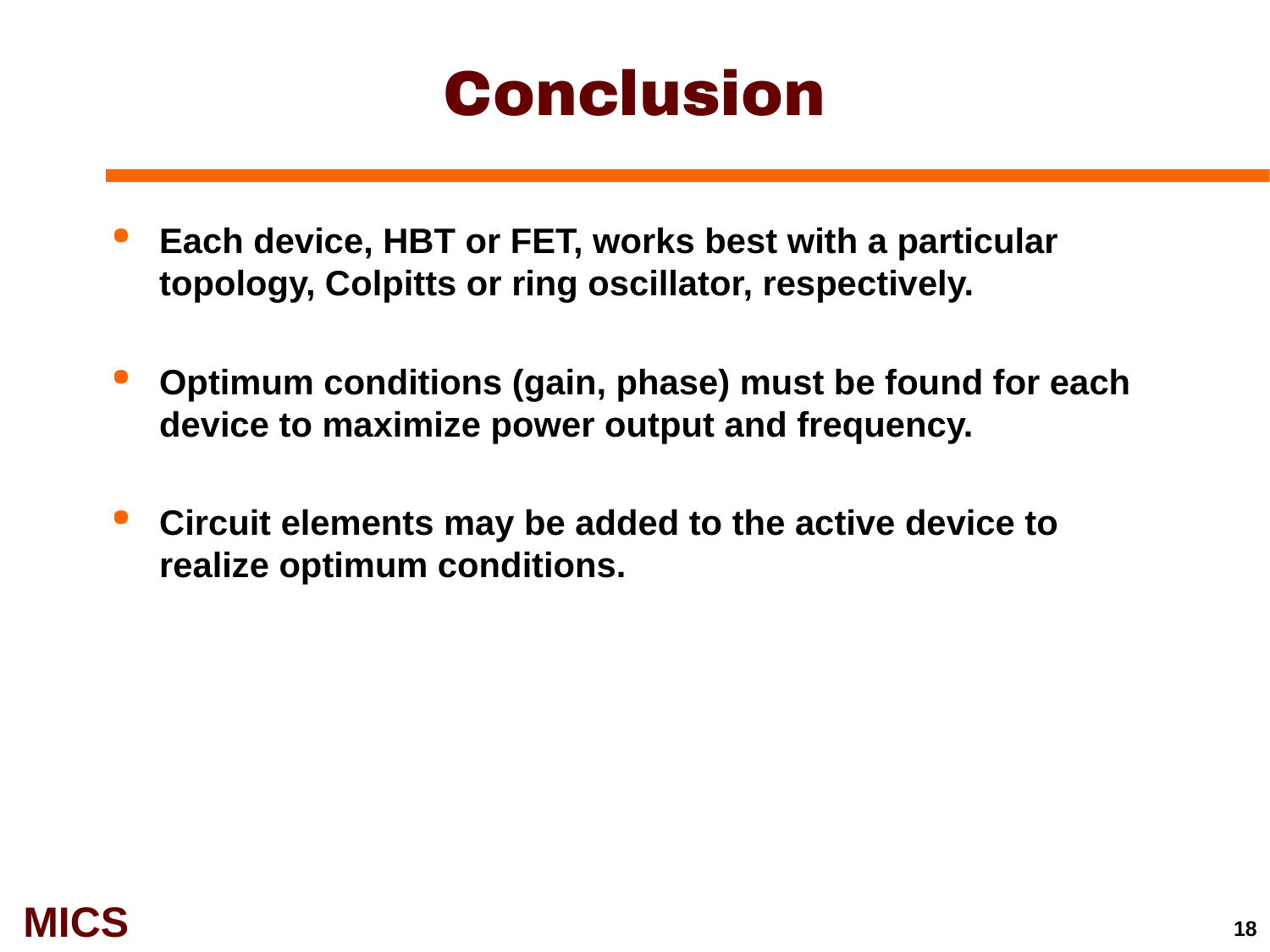

# Conclusion
Each device, HBT or FET, works best with a particular topology, Colpitts or ring oscillator, respectively.

Optimum conditions (gain, phase) must be found for each device to maximize power output and frequency.

Circuit elements may be added to the active device to realize optimum conditions.

18